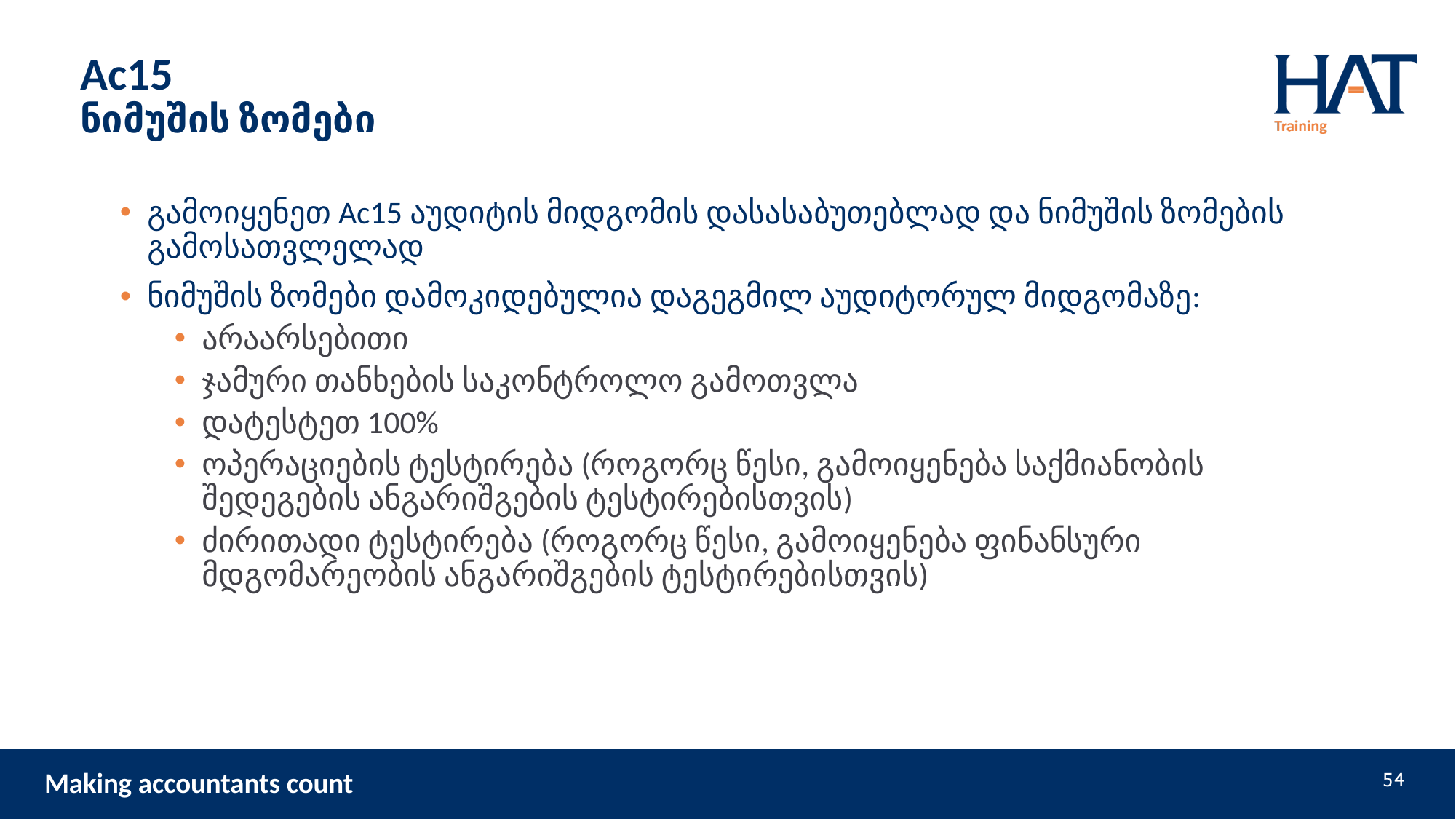

# Ac15 ნიმუშის ზომები
გამოიყენეთ Ac15 აუდიტის მიდგომის დასასაბუთებლად და ნიმუშის ზომების გამოსათვლელად
ნიმუშის ზომები დამოკიდებულია დაგეგმილ აუდიტორულ მიდგომაზე:
არაარსებითი
ჯამური თანხების საკონტროლო გამოთვლა
დატესტეთ 100%
ოპერაციების ტესტირება (როგორც წესი, გამოიყენება საქმიანობის შედეგების ანგარიშგების ტესტირებისთვის)
ძირითადი ტესტირება (როგორც წესი, გამოიყენება ფინანსური მდგომარეობის ანგარიშგების ტესტირებისთვის)

54